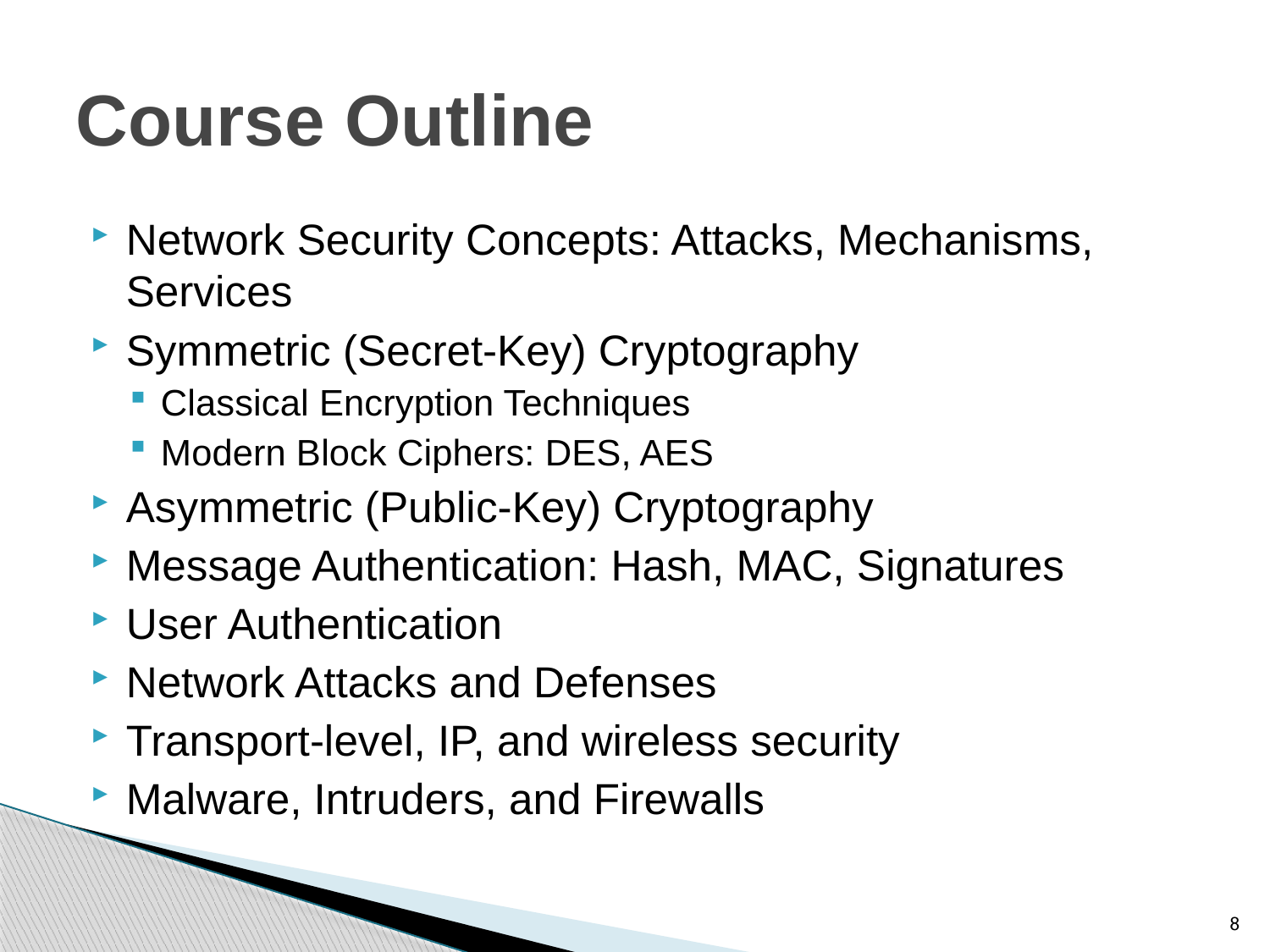

# Course Outline
Network Security Concepts: Attacks, Mechanisms, Services
Symmetric (Secret-Key) Cryptography
Classical Encryption Techniques
Modern Block Ciphers: DES, AES
Asymmetric (Public-Key) Cryptography
Message Authentication: Hash, MAC, Signatures
User Authentication
Network Attacks and Defenses
Transport-level, IP, and wireless security
Malware, Intruders, and Firewalls

8